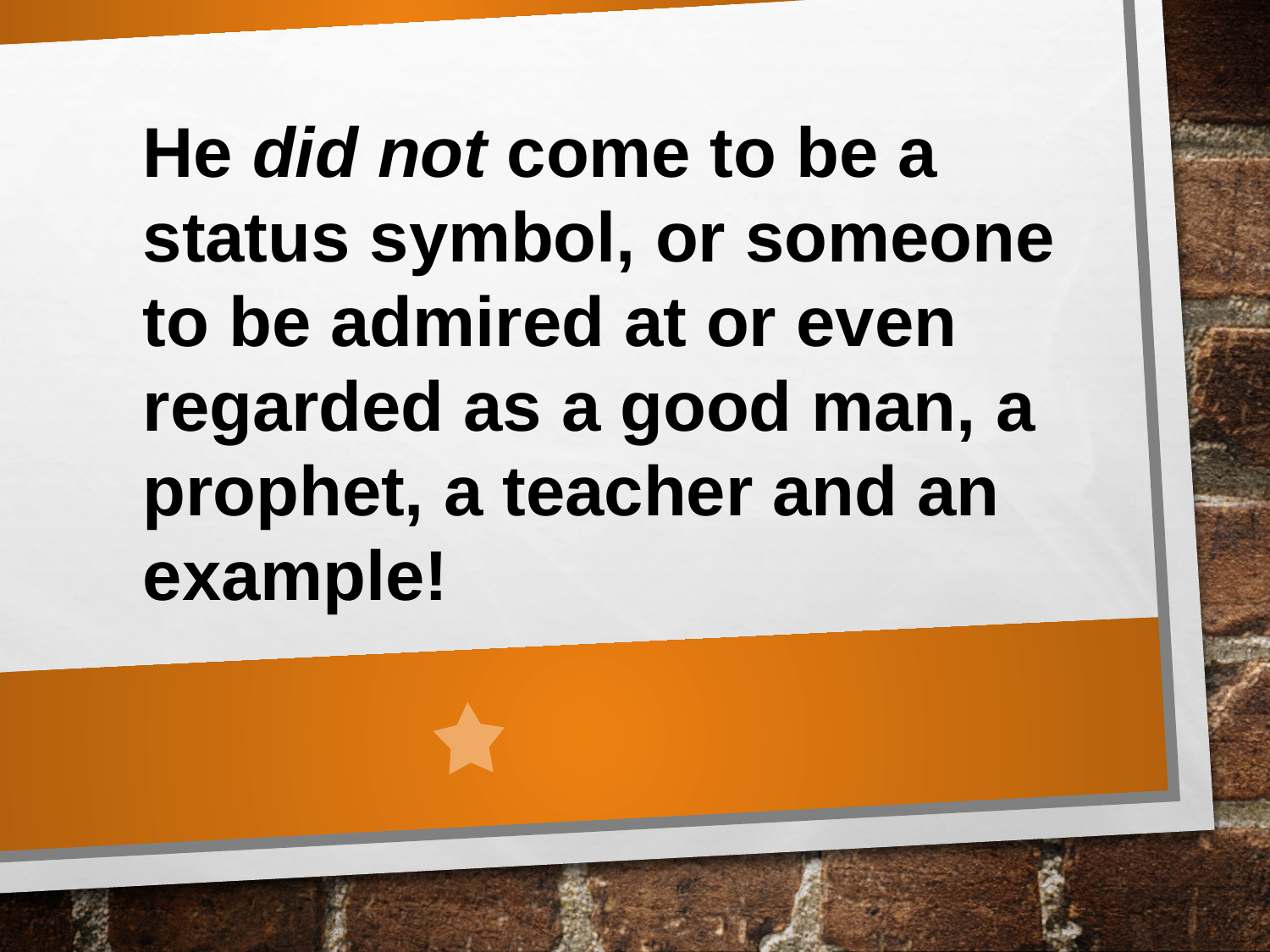

He did not come to be a  status symbol, or someone to be admired at or even regarded as a good man, a prophet, a teacher and an example!